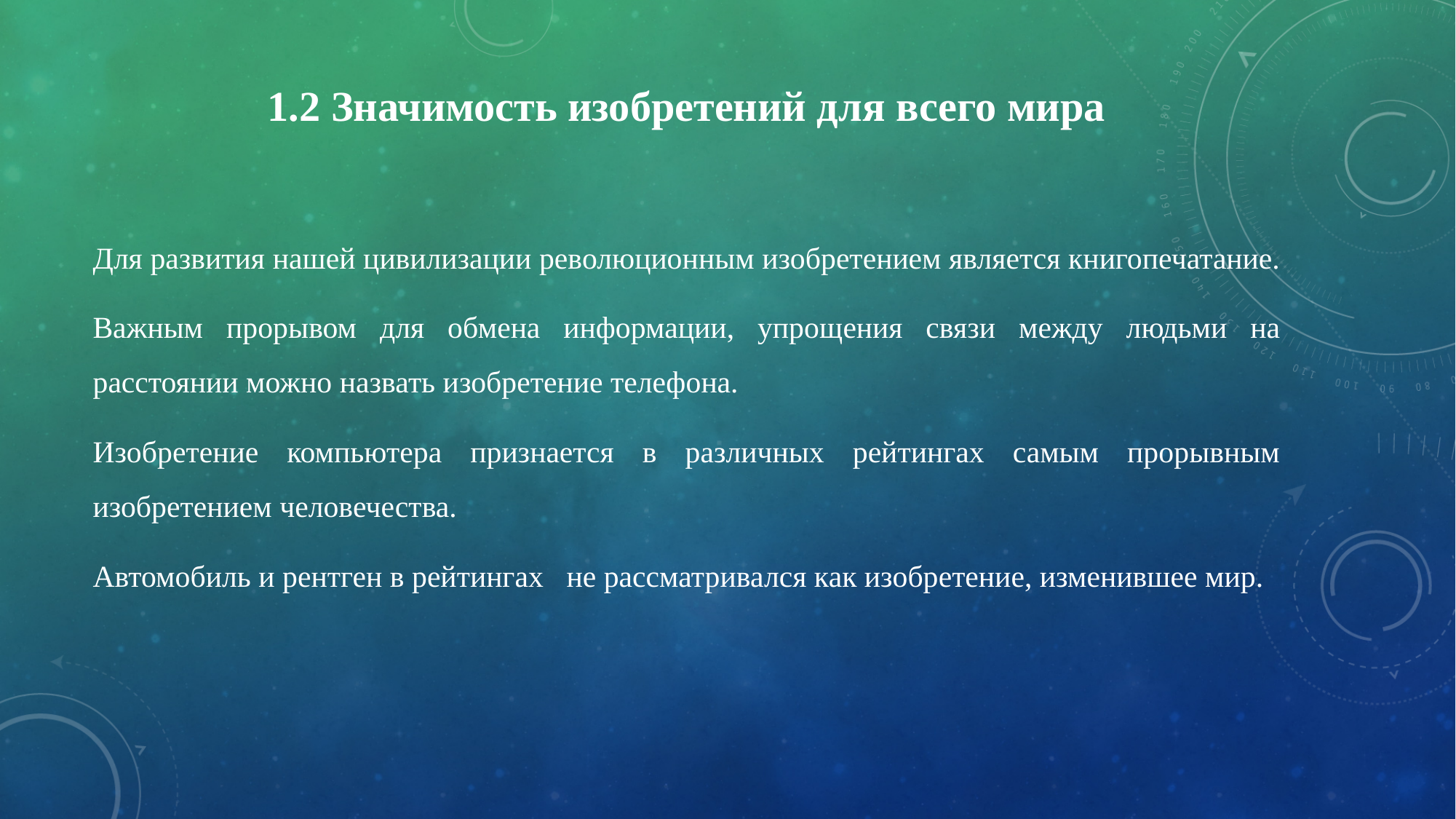

# 1.2 Значимость изобретений для всего мира
Для развития нашей цивилизации революционным изобретением является книгопечатание.
Важным прорывом для обмена информации, упрощения связи между людьми на расстоянии можно назвать изобретение телефона.
Изобретение компьютера признается в различных рейтингах самым прорывным изобретением человечества.
Автомобиль и рентген в рейтингах   не рассматривался как изобретение, изменившее мир.